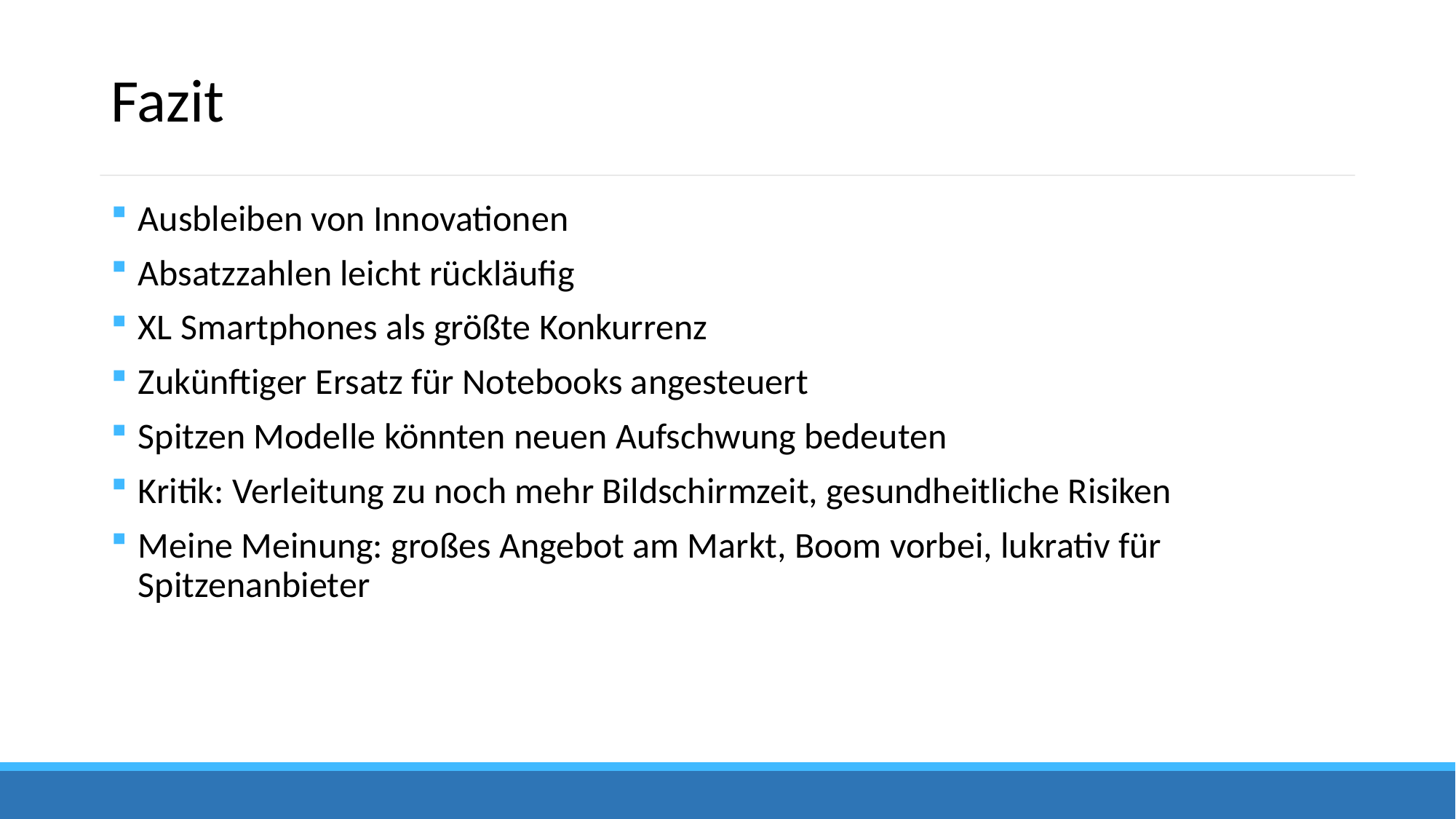

# Fazit
Ausbleiben von Innovationen
Absatzzahlen leicht rückläufig
XL Smartphones als größte Konkurrenz
Zukünftiger Ersatz für Notebooks angesteuert
Spitzen Modelle könnten neuen Aufschwung bedeuten
Kritik: Verleitung zu noch mehr Bildschirmzeit, gesundheitliche Risiken
Meine Meinung: großes Angebot am Markt, Boom vorbei, lukrativ für Spitzenanbieter